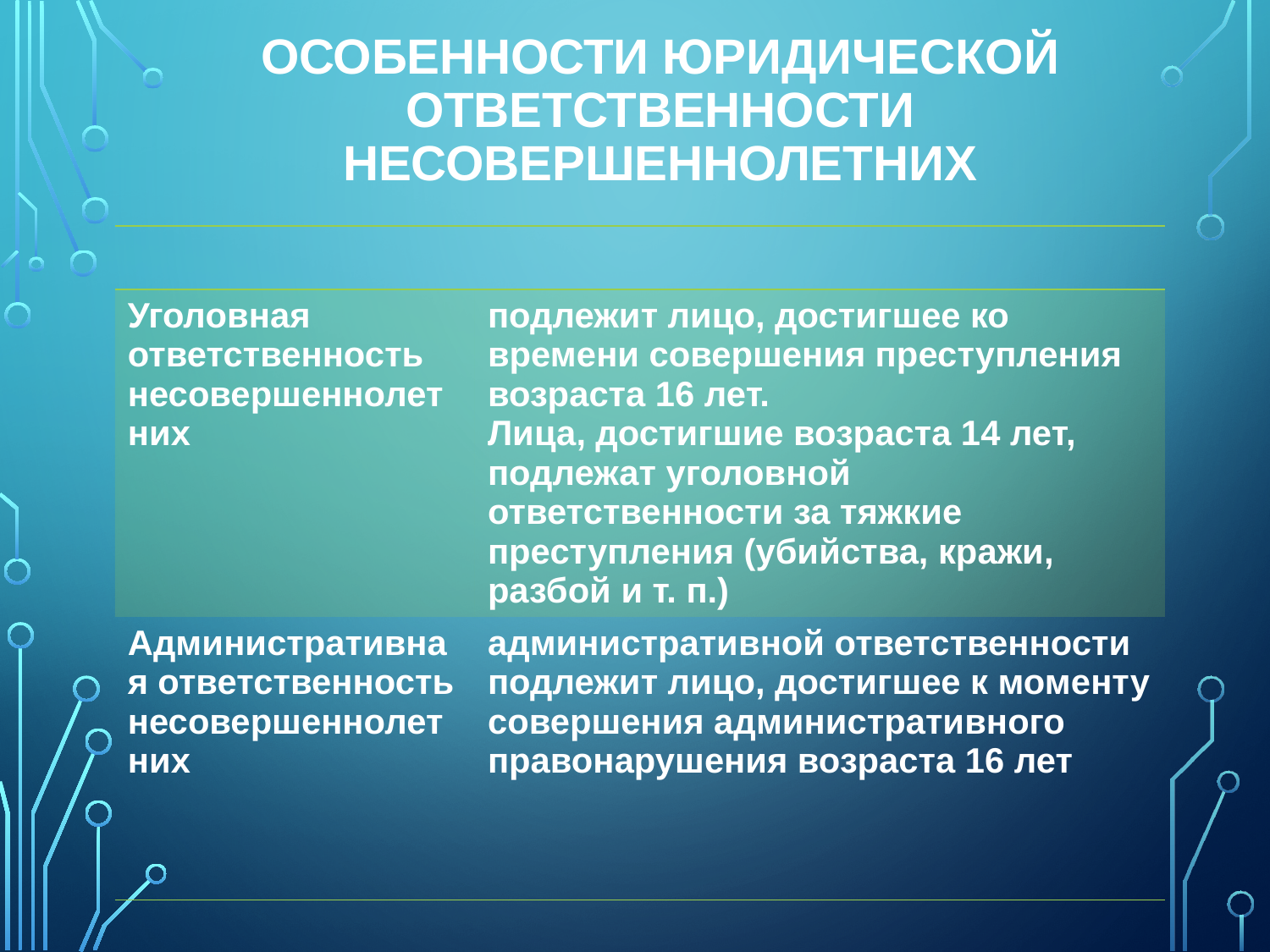

# Особенности юридической ответственности несовершеннолетних
|  |  |
| --- | --- |
| Уголовная ответственность несовершеннолетних | подлежит лицо, достигшее ко времени совершения преступления возраста 16 лет. Лица, достигшие возраста 14 лет, подлежат уголовной ответственности за тяжкие преступления (убийства, кражи, разбой и т. п.) |
| Административная ответственность несовершеннолетних | административной ответственности подлежит лицо, достигшее к моменту совершения административного правонарушения возраста 16 лет |